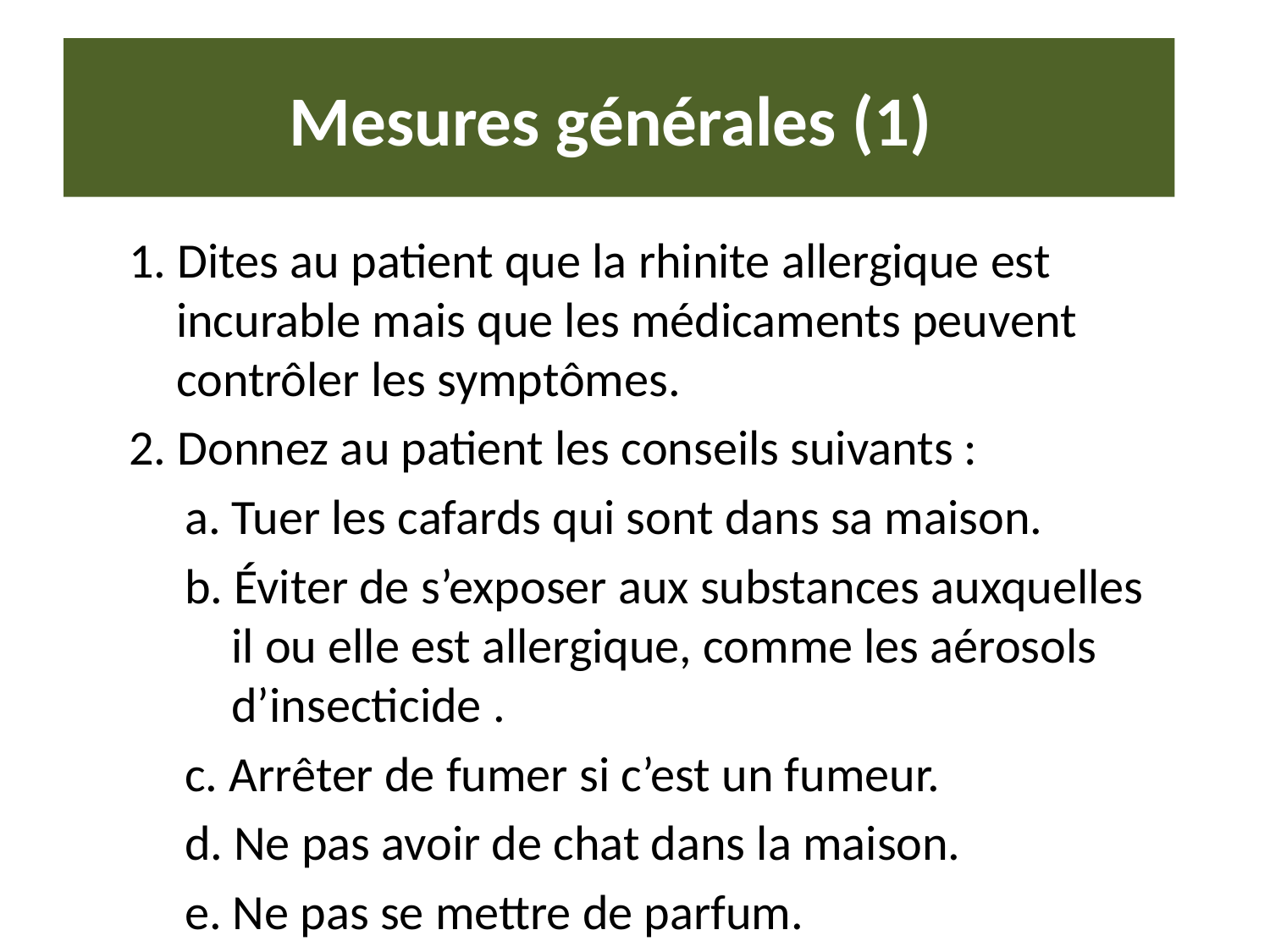

# Mesures générales (1)
1. Dites au patient que la rhinite allergique est incurable mais que les médicaments peuvent contrôler les symptômes.
2. Donnez au patient les conseils suivants :
a. Tuer les cafards qui sont dans sa maison.
b. Éviter de s’exposer aux substances auxquelles il ou elle est allergique, comme les aérosols d’insecticide .
c. Arrêter de fumer si c’est un fumeur.
d. Ne pas avoir de chat dans la maison.
e. Ne pas se mettre de parfum.